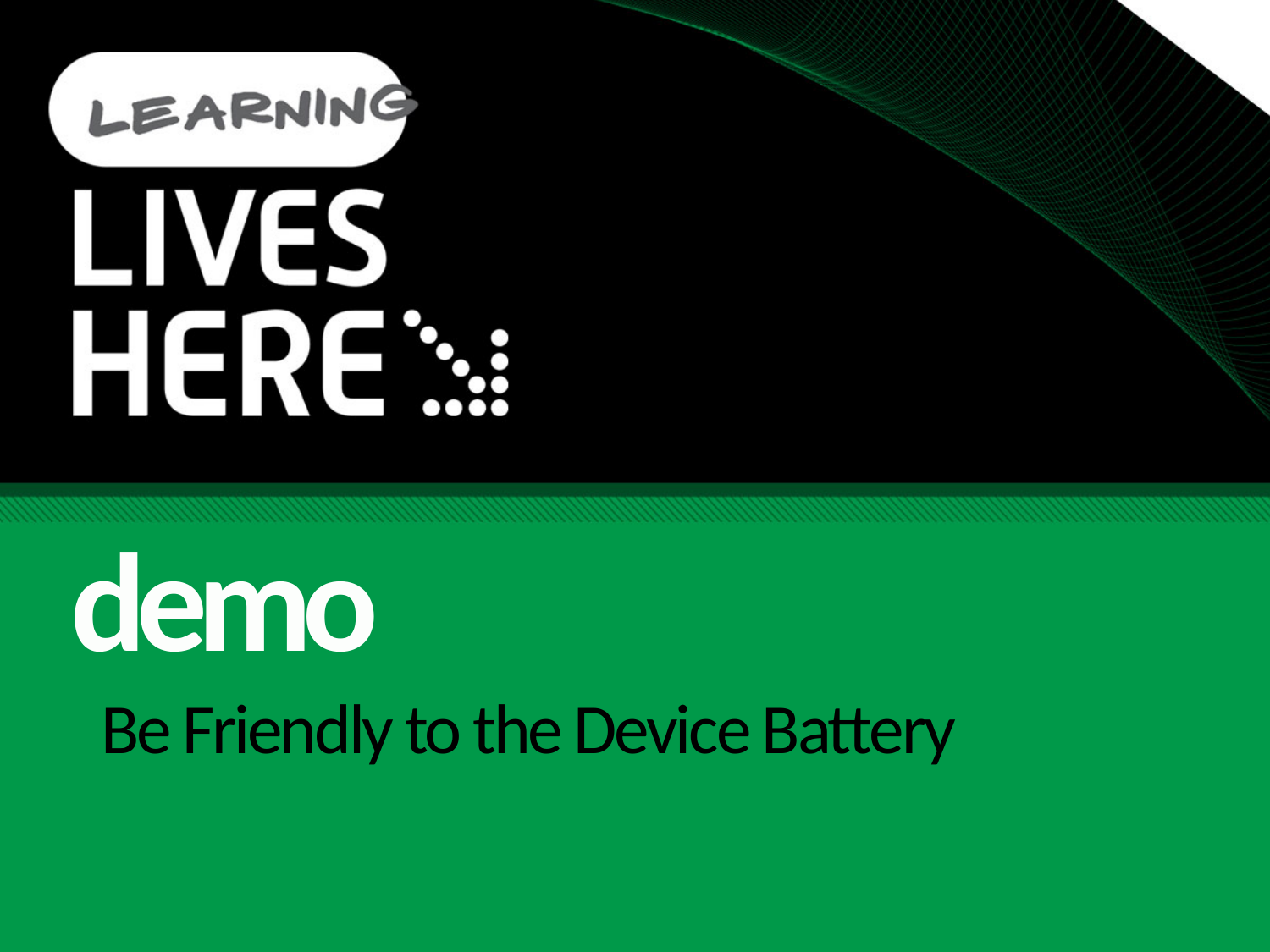

demo
# Be Friendly to the Device Battery